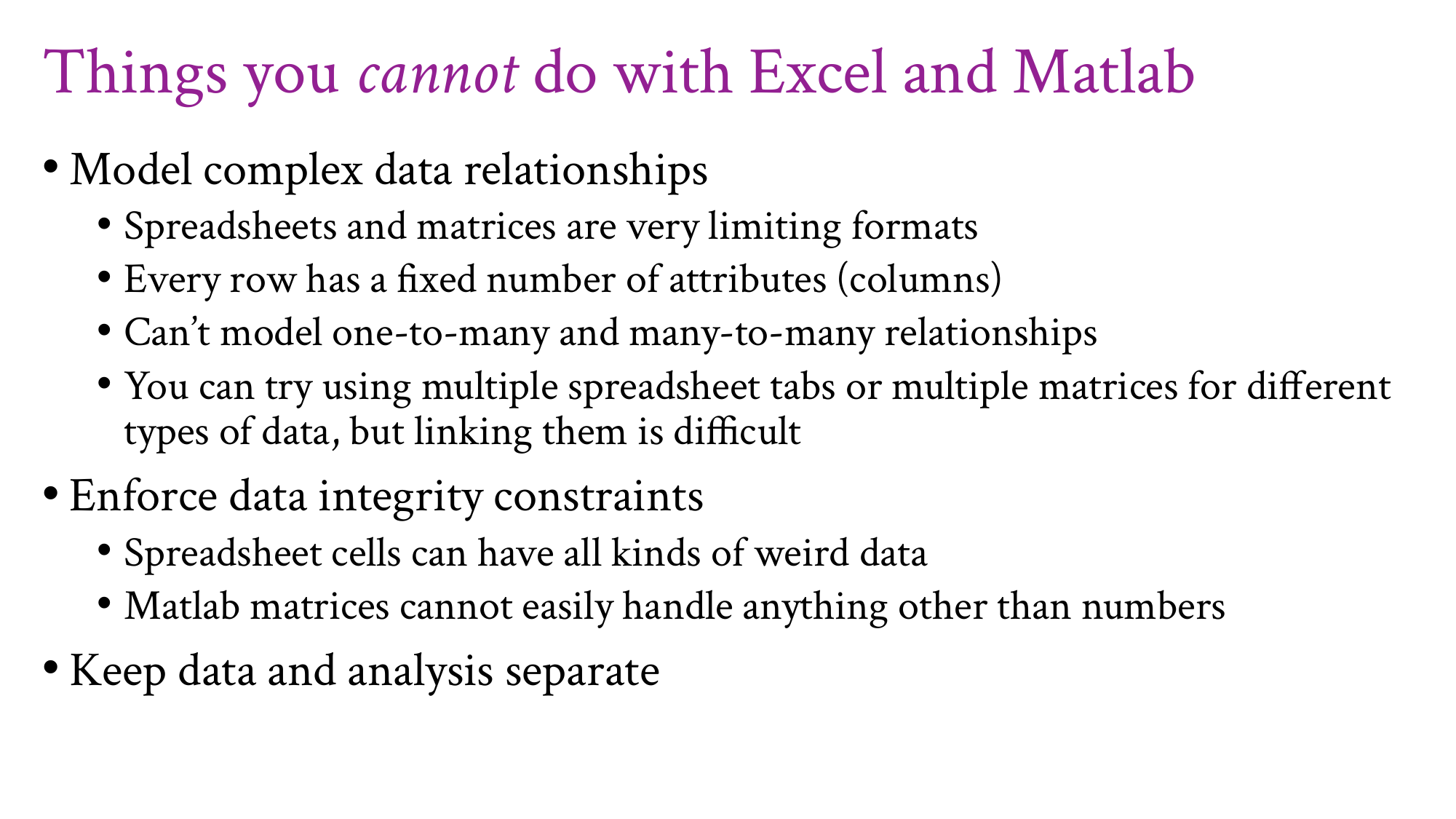

# Things you cannot do with Excel and Matlab
Model complex data relationships
Spreadsheets and matrices are very limiting formats
Every row has a fixed number of attributes (columns)
Can’t model one-to-many and many-to-many relationships
You can try using multiple spreadsheet tabs or multiple matrices for different types of data, but linking them is difficult
Enforce data integrity constraints
Spreadsheet cells can have all kinds of weird data
Matlab matrices cannot easily handle anything other than numbers
Keep data and analysis separate